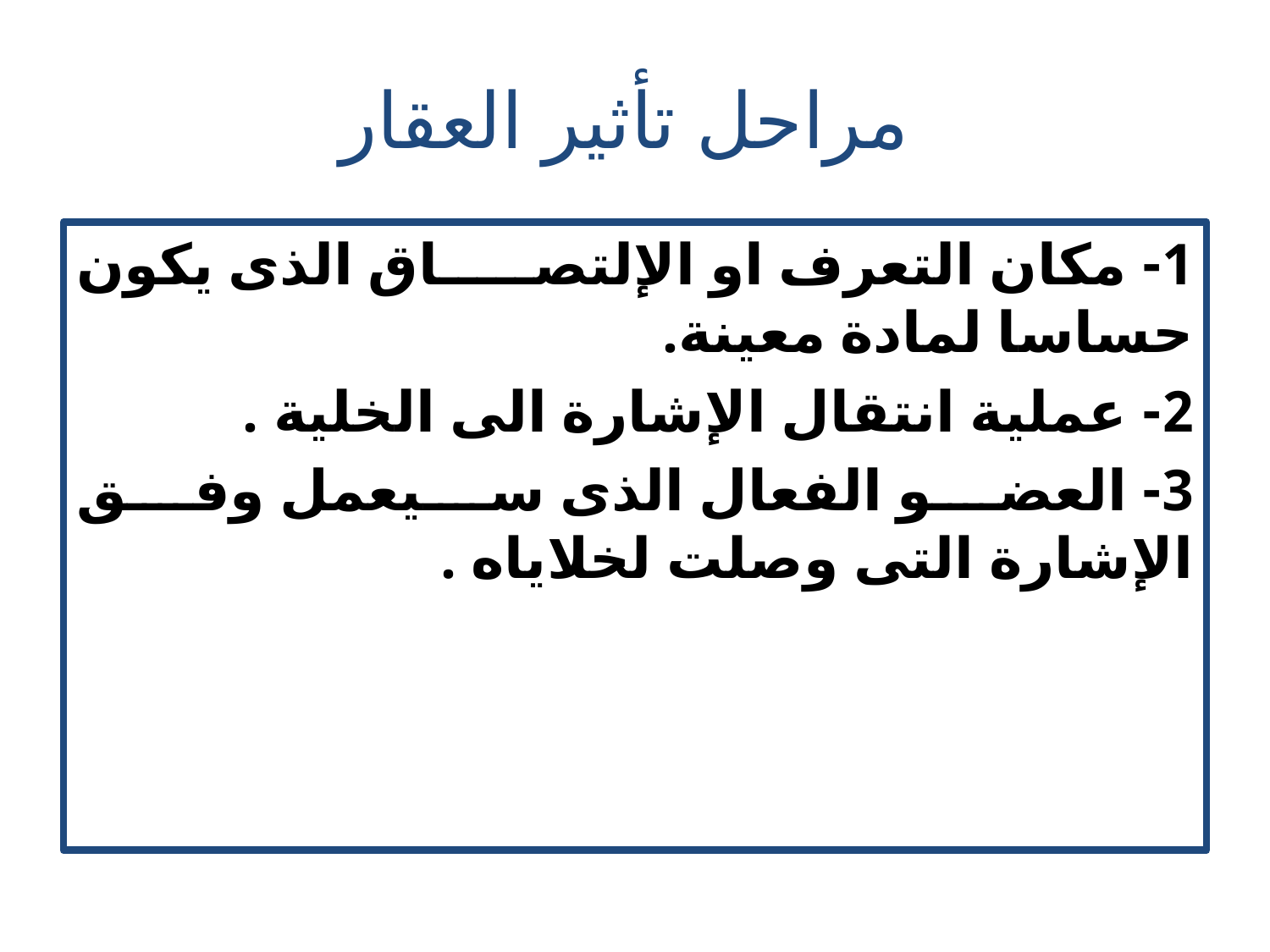

# مراحل تأثير العقار
1- مكان التعرف او الإلتصاق الذى يكون حساسا لمادة معينة.
2- عملية انتقال الإشارة الى الخلية .
3- العضو الفعال الذى سيعمل وفق الإشارة التى وصلت لخلاياه .